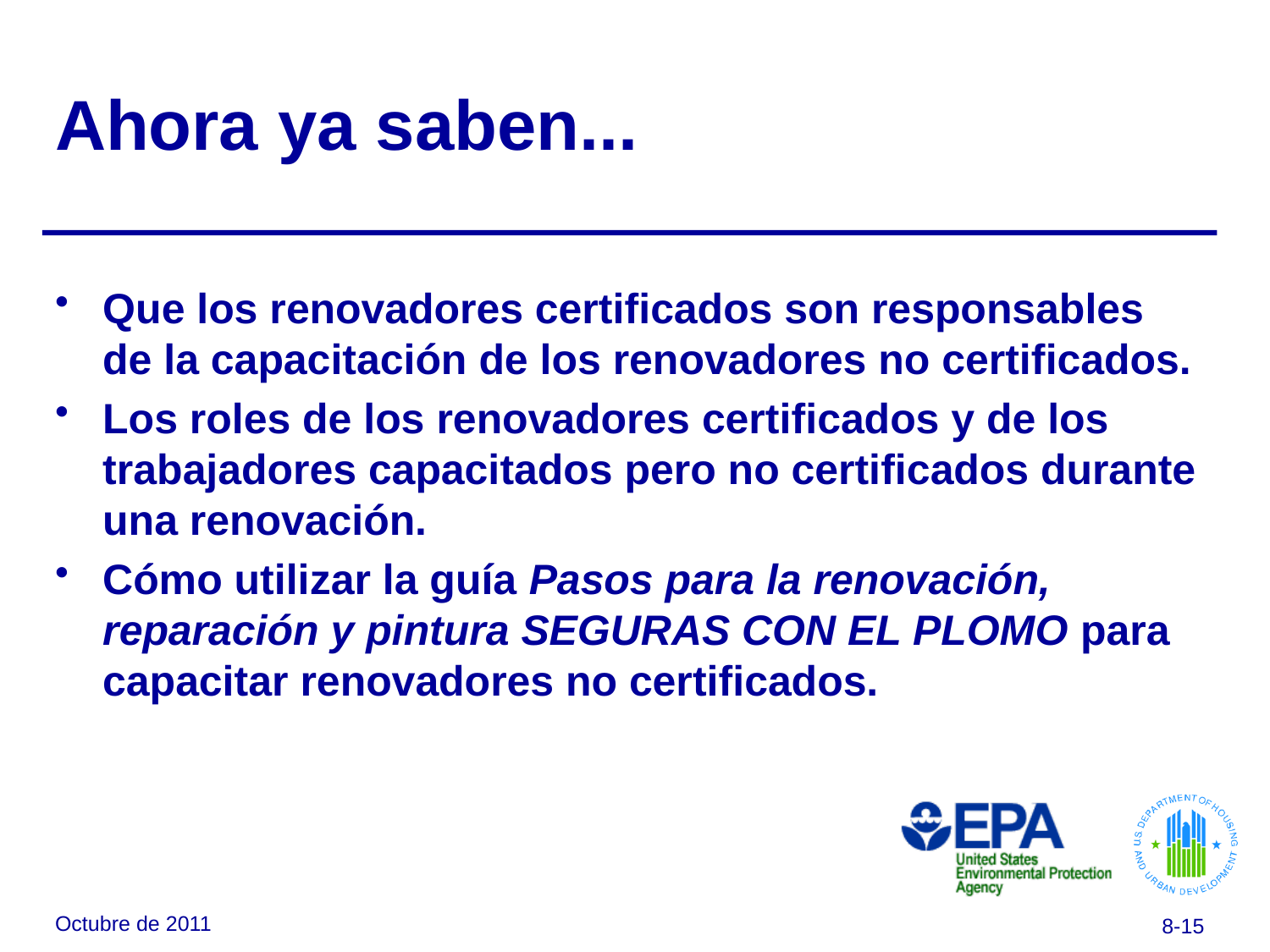

# Ahora ya saben...
Que los renovadores certificados son responsables de la capacitación de los renovadores no certificados.
Los roles de los renovadores certificados y de los trabajadores capacitados pero no certificados durante una renovación.
Cómo utilizar la guía Pasos para la renovación, reparación y pintura SEGURAS CON EL PLOMO para capacitar renovadores no certificados.
Octubre de 2011
8-15